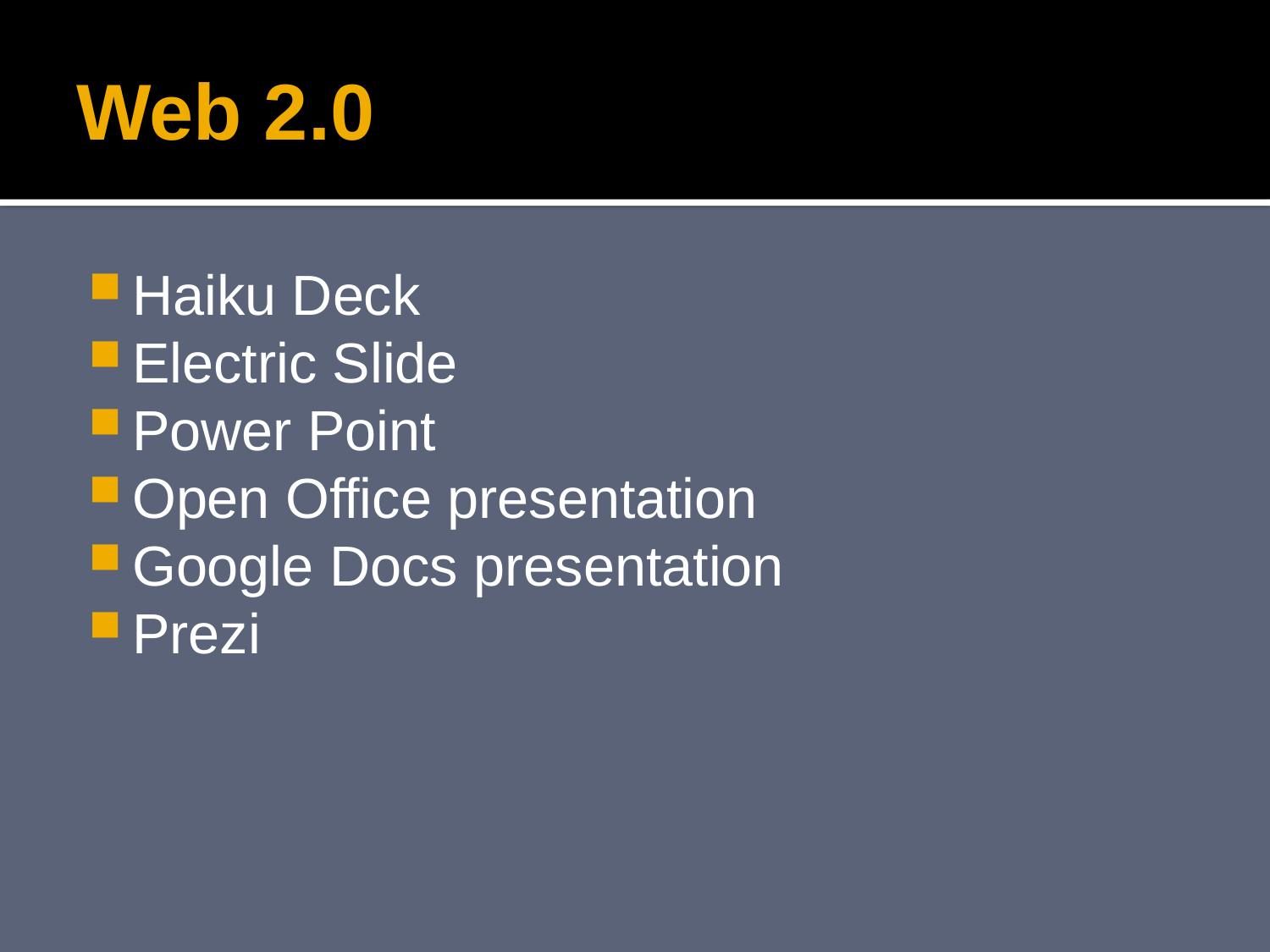

# Web 2.0
Haiku Deck
Electric Slide
Power Point
Open Office presentation
Google Docs presentation
Prezi